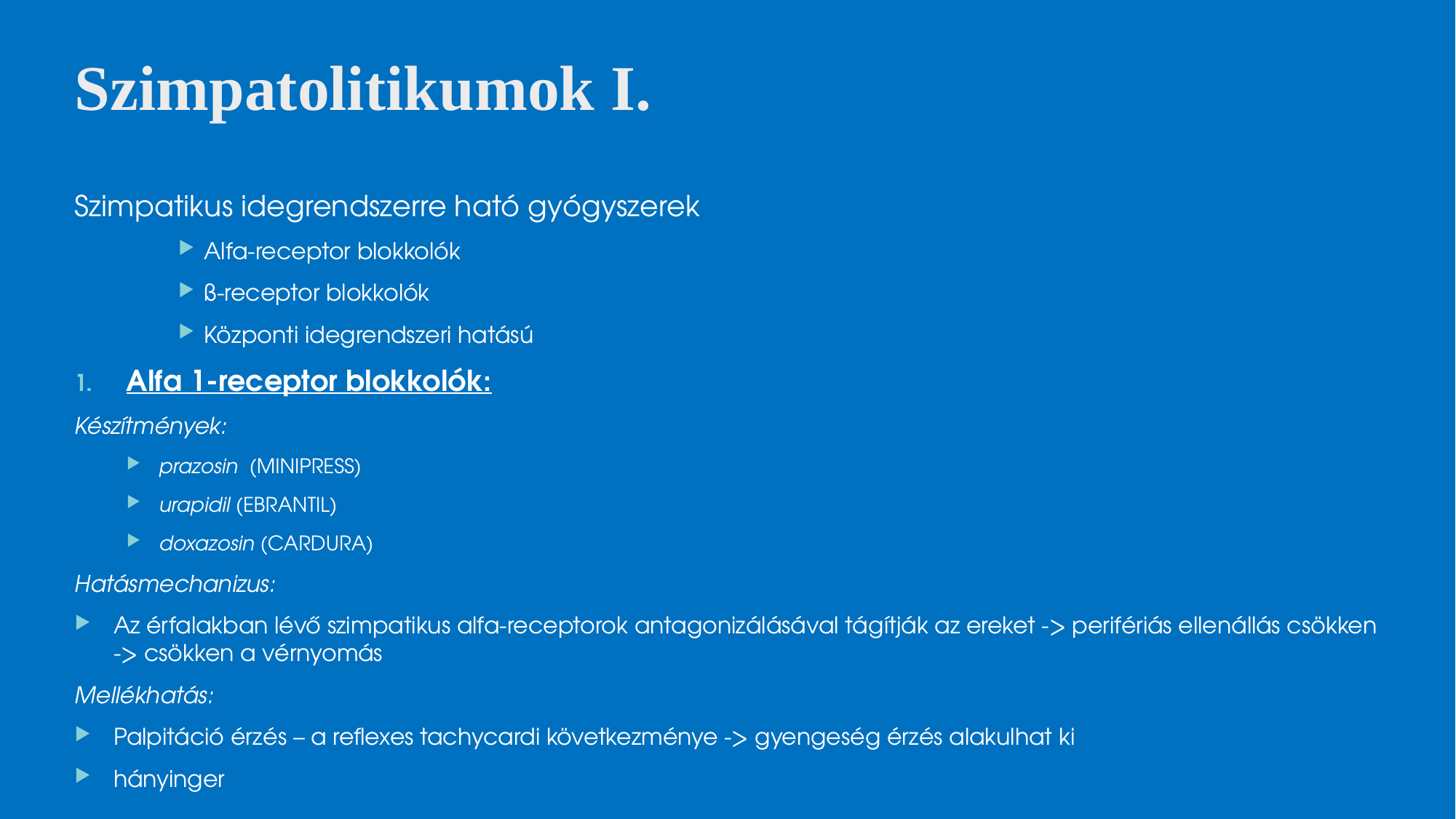

# Szimpatolitikumok I.
Szimpatikus idegrendszerre ható gyógyszerek
Alfa-receptor blokkolók
ß-receptor blokkolók
Központi idegrendszeri hatású
Alfa 1-receptor blokkolók:
Készítmények:
prazosin  (MINIPRESS)
urapidil (EBRANTIL)
doxazosin (CARDURA)
Hatásmechanizus:
Az érfalakban lévő szimpatikus alfa-receptorok antagonizálásával tágítják az ereket -> perifériás ellenállás csökken -> csökken a vérnyomás
Mellékhatás:
Palpitáció érzés – a reflexes tachycardi következménye -> gyengeség érzés alakulhat ki
hányinger